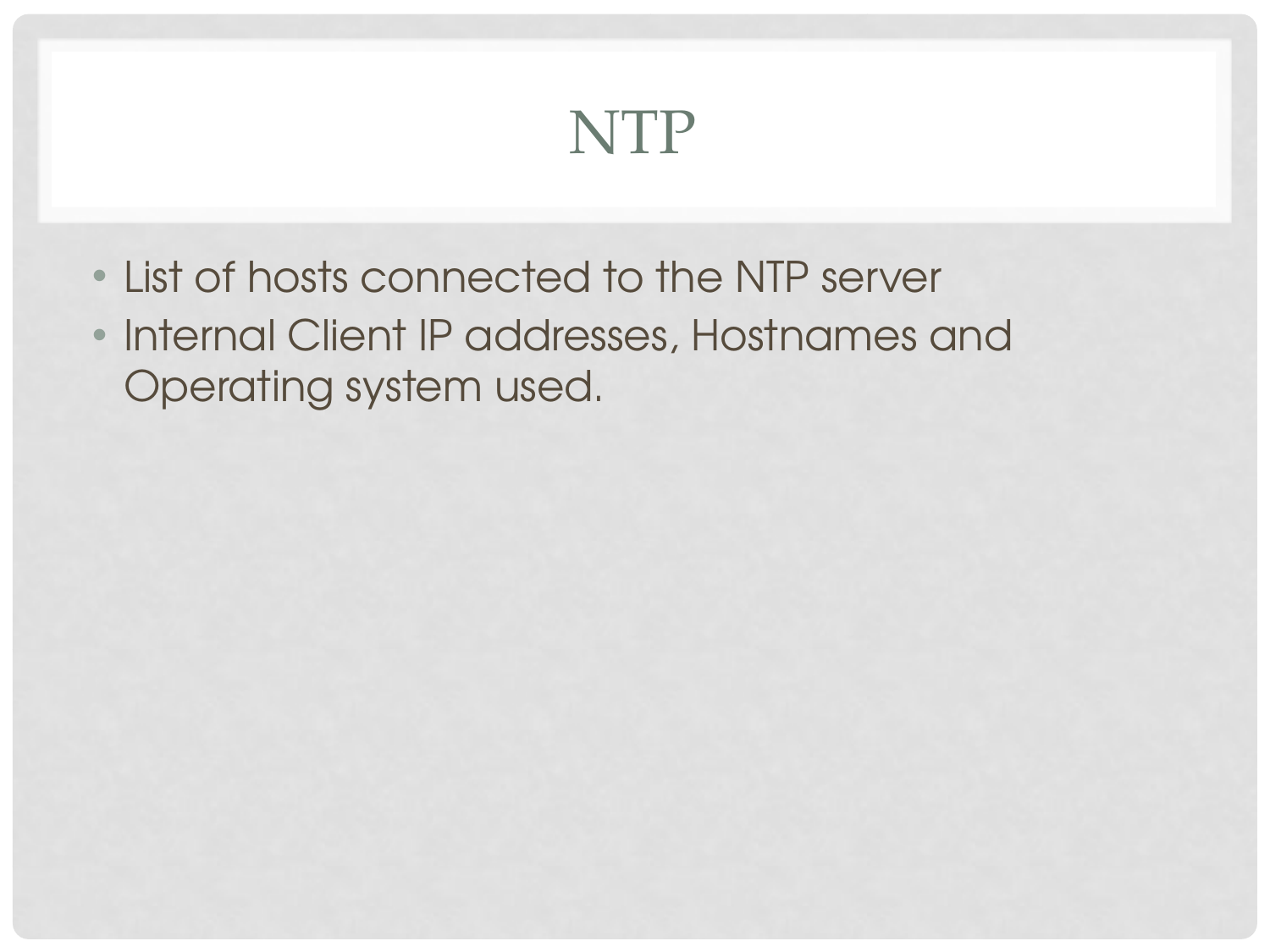

# ntp
List of hosts connected to the NTP server
Internal Client IP addresses, Hostnames and Operating system used.